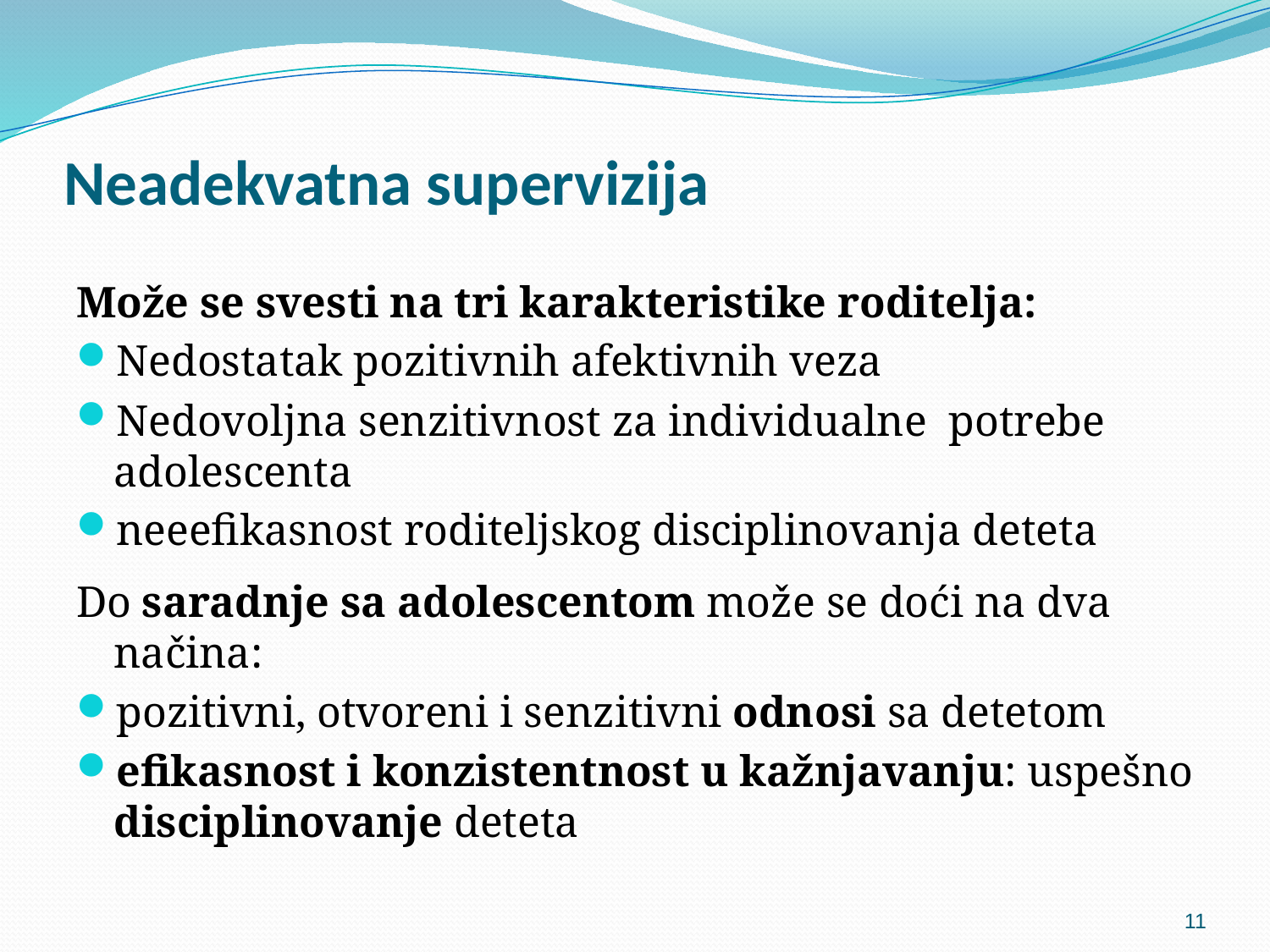

# Neadekvatna supervizija
Može se svesti na tri karakteristike roditelja:
Nedostatak pozitivnih afektivnih veza
Nedovoljna senzitivnost za individualne  potrebe adolescenta
neeefikasnost roditeljskog disciplinovanja deteta
Do saradnje sa adolescentom može se doći na dva načina:
pozitivni, otvoreni i senzitivni odnosi sa detetom
efikasnost i konzistentnost u kažnjavanju: uspešno disciplinovanje deteta
11